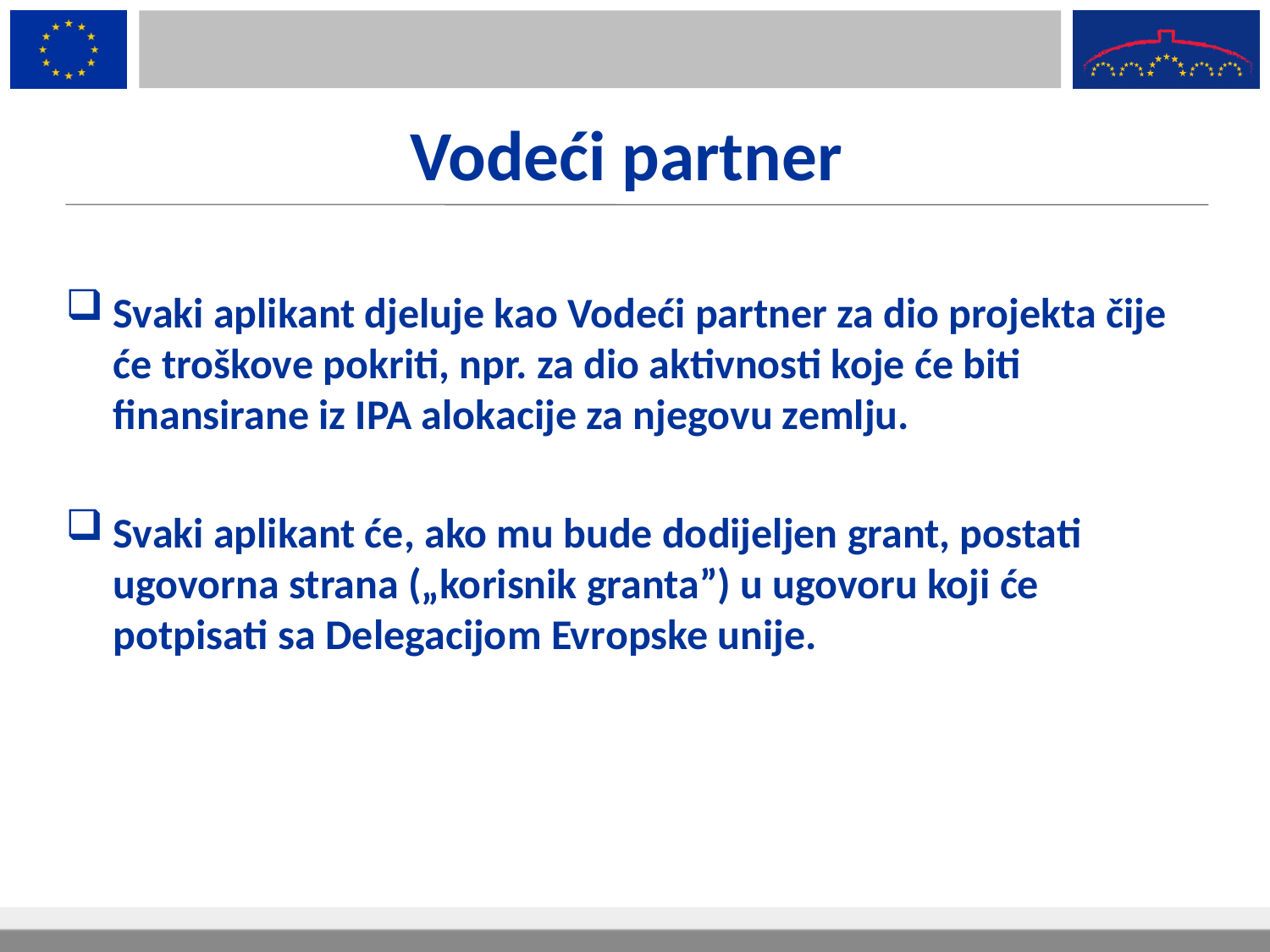

# Vodeći partner
Svaki aplikant djeluje kao Vodeći partner za dio projekta čije će troškove pokriti, npr. za dio aktivnosti koje će biti finansirane iz IPA alokacije za njegovu zemlju.

Svaki aplikant će, ako mu bude dodijeljen grant, postati ugovorna strana („korisnik granta”) u ugovoru koji će potpisati sa Delegacijom Evropske unije.